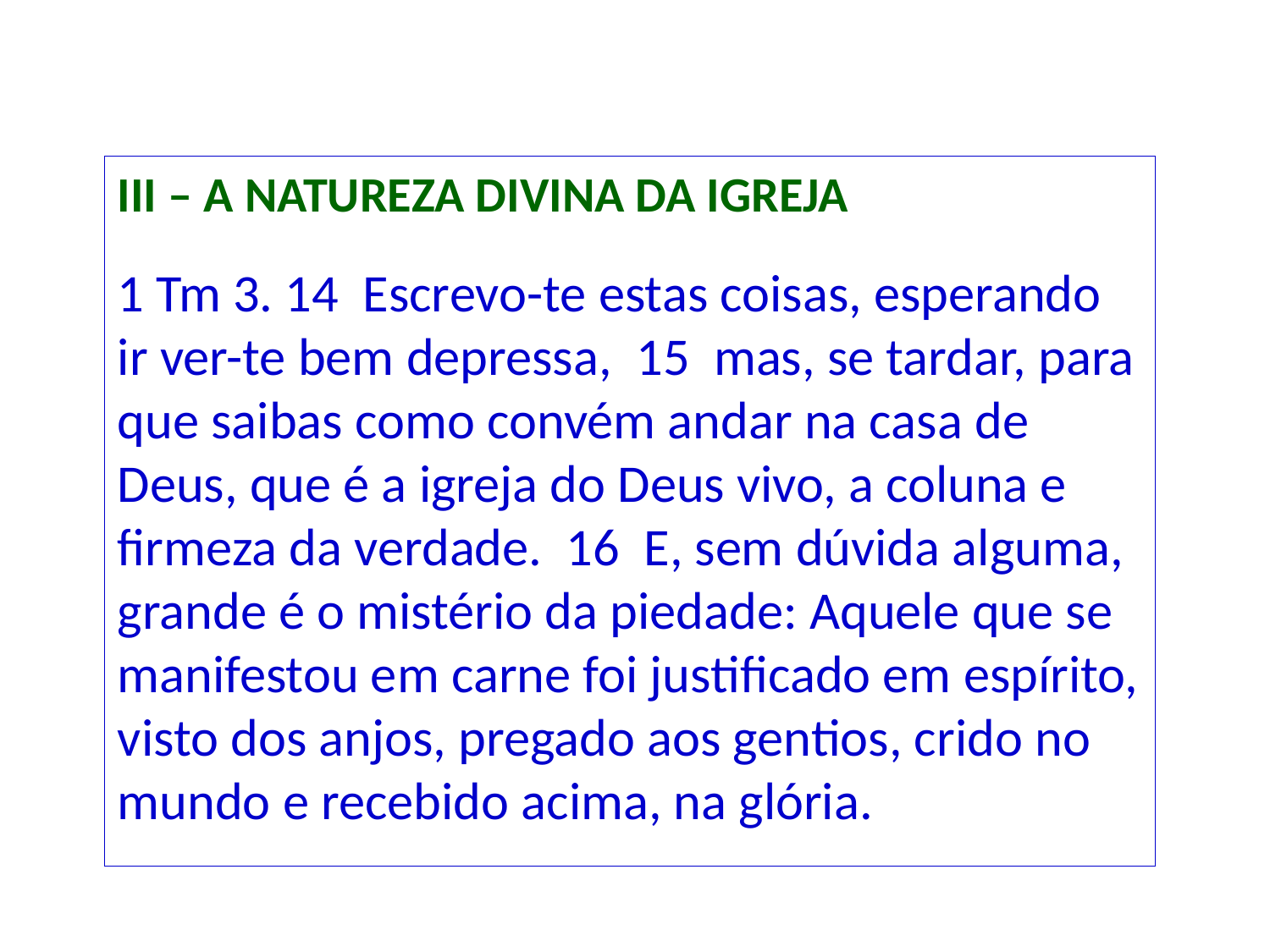

III – A NATUREZA DIVINA DA IGREJA

1 Tm 3. 14  Escrevo-te estas coisas, esperando ir ver-te bem depressa,  15  mas, se tardar, para que saibas como convém andar na casa de Deus, que é a igreja do Deus vivo, a coluna e firmeza da verdade.  16  E, sem dúvida alguma, grande é o mistério da piedade: Aquele que se manifestou em carne foi justificado em espírito, visto dos anjos, pregado aos gentios, crido no mundo e recebido acima, na glória.